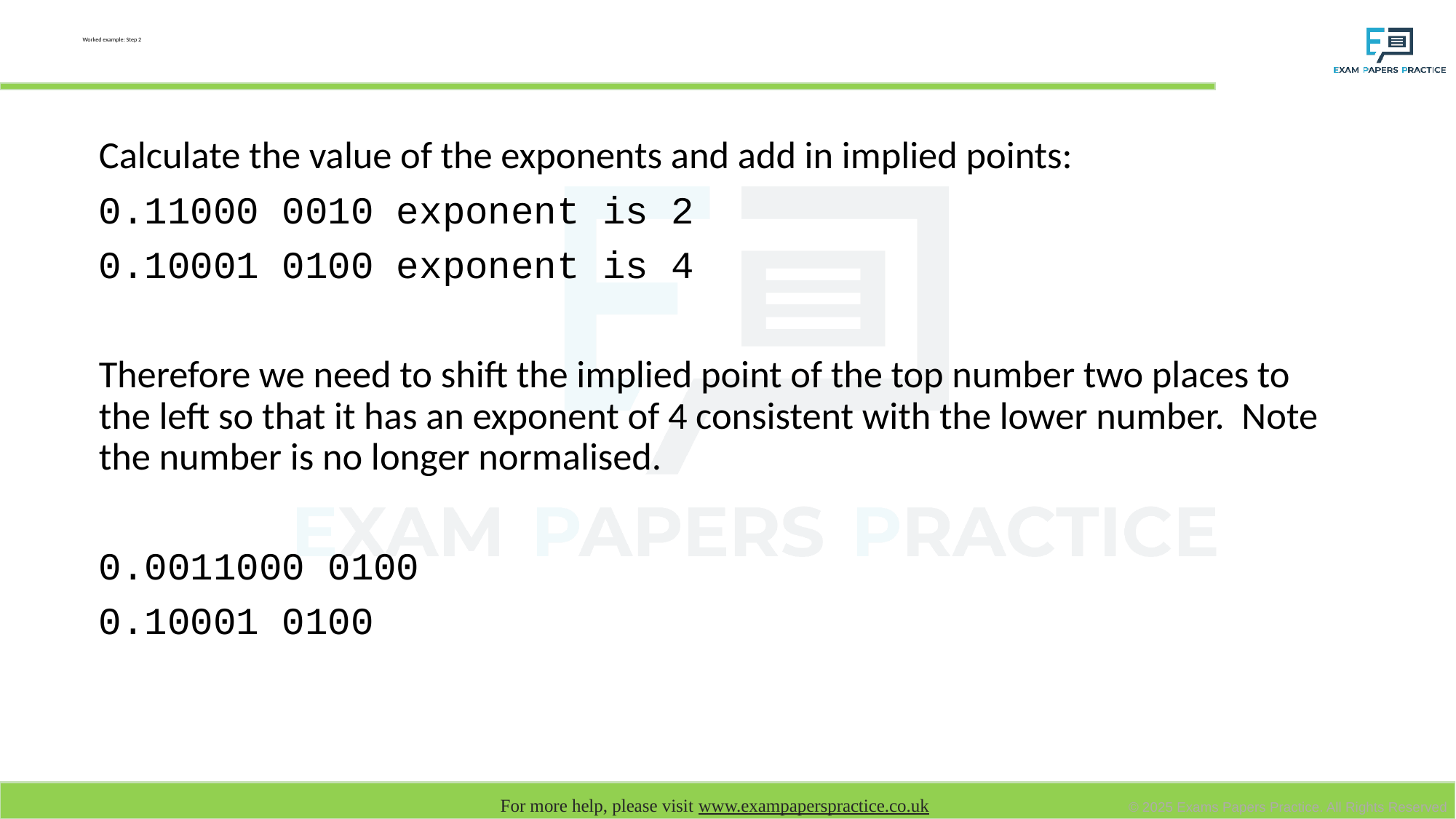

# Worked example: Step 2
Calculate the value of the exponents and add in implied points:
0.11000 0010 exponent is 2
0.10001 0100 exponent is 4

Therefore we need to shift the implied point of the top number two places to the left so that it has an exponent of 4 consistent with the lower number.  Note the number is no longer normalised.

0.0011000 0100
0.10001 0100